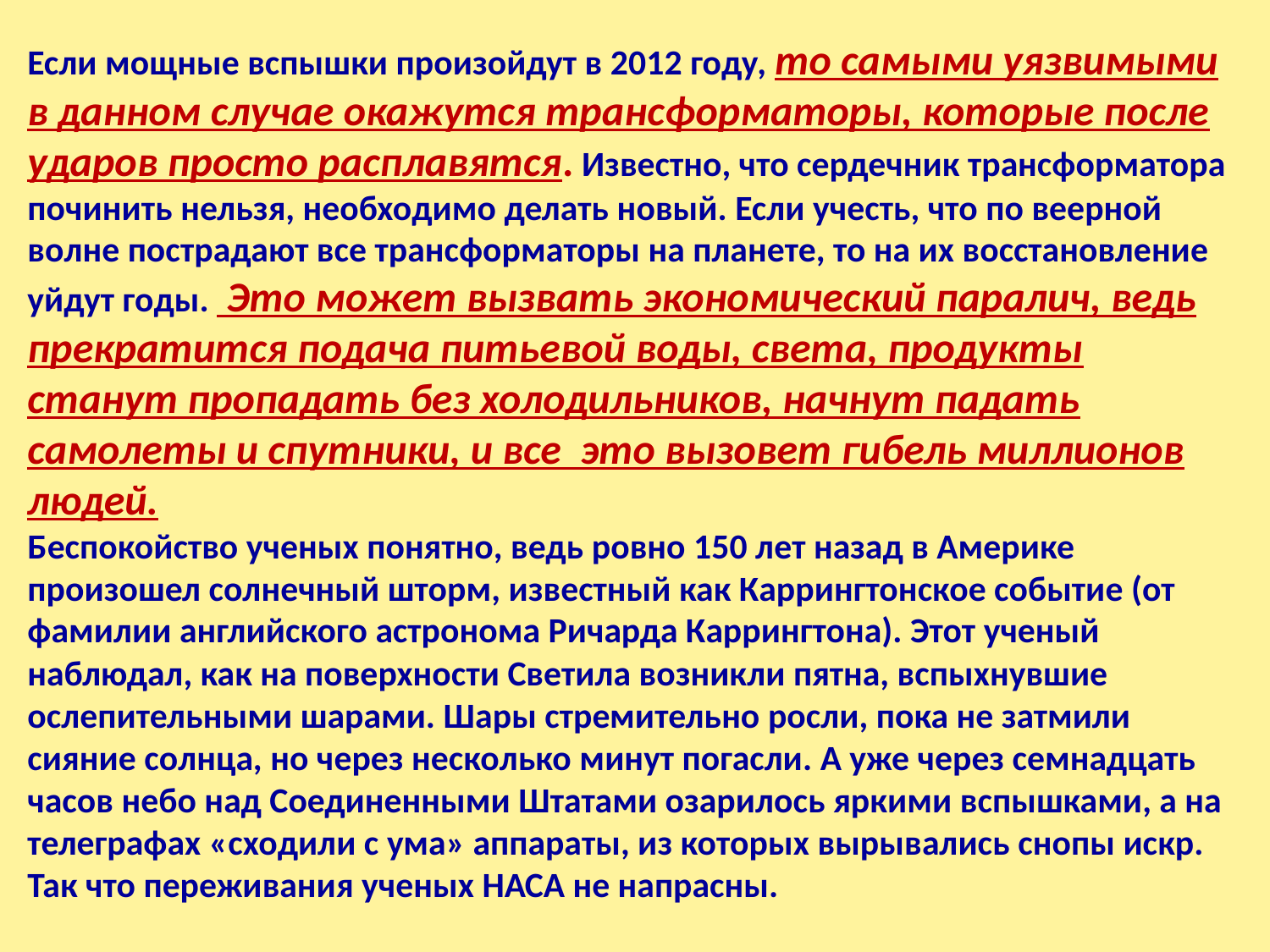

Если мощные вспышки произойдут в 2012 году, то самыми уязвимыми в данном случае окажутся трансформаторы, которые после ударов просто расплавятся. Известно, что сердечник трансформатора починить нельзя, необходимо делать новый. Если учесть, что по веерной волне пострадают все трансформаторы на планете, то на их восстановление уйдут годы.  Это может вызвать экономический паралич, ведь прекратится подача питьевой воды, света, продукты станут пропадать без холодильников, начнут падать самолеты и спутники, и все  это вызовет гибель миллионов людей.
Беспокойство ученых понятно, ведь ровно 150 лет назад в Америке произошел солнечный шторм, известный как Каррингтонское событие (от фамилии английского астронома Ричарда Каррингтона). Этот ученый наблюдал, как на поверхности Светила возникли пятна, вспыхнувшие ослепительными шарами. Шары стремительно росли, пока не затмили сияние солнца, но через несколько минут погасли. А уже через семнадцать часов небо над Соединенными Штатами озарилось яркими вспышками, а на телеграфах «сходили с ума» аппараты, из которых вырывались снопы искр.
Так что переживания ученых НАСА не напрасны.